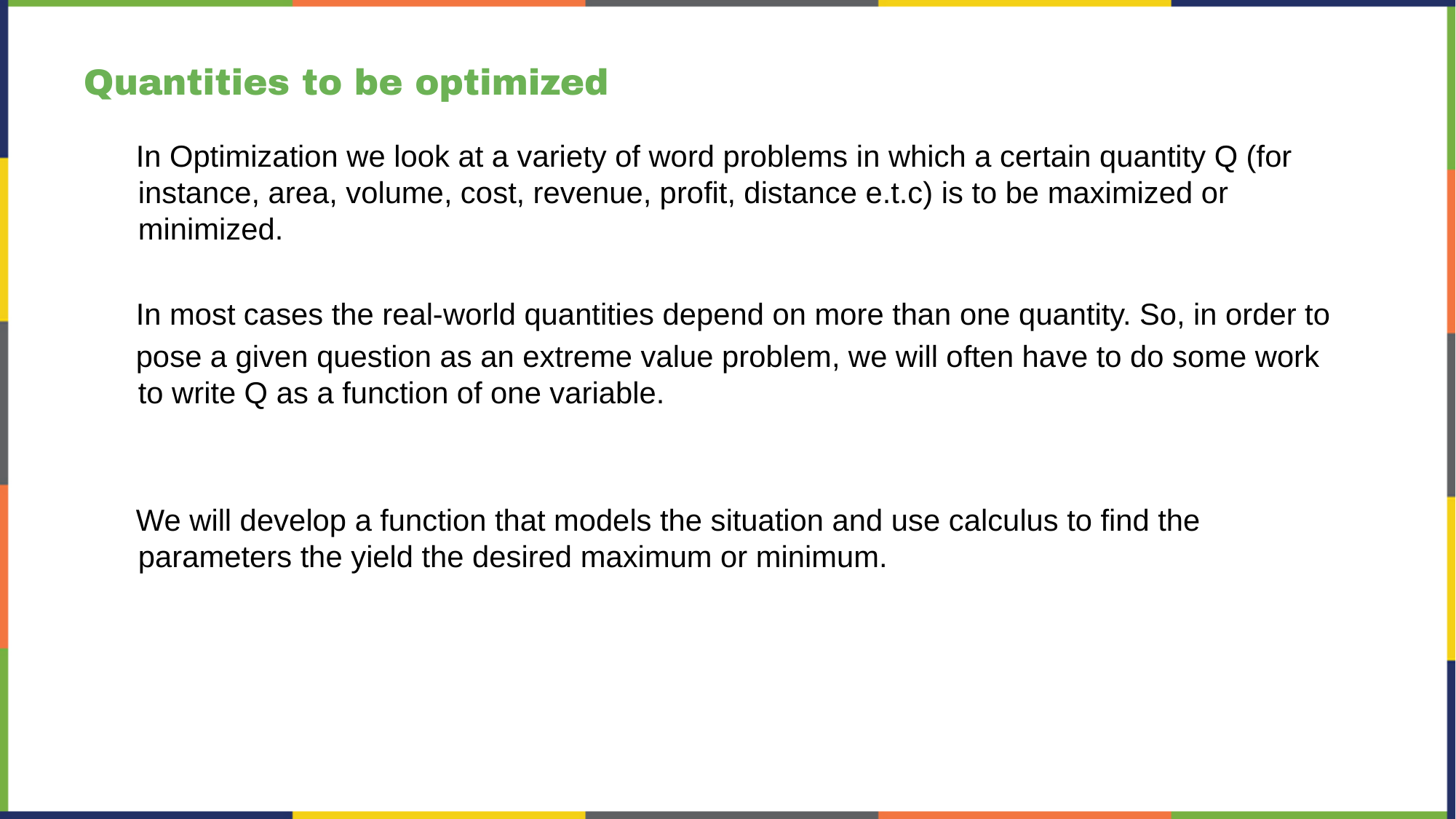

# Quantities to be optimized
   In Optimization we look at a variety of word problems in which a certain quantity Q (for instance, area, volume, cost, revenue, profit, distance e.t.c) is to be maximized or minimized.

   In most cases the real-world quantities depend on more than one quantity. So, in order to
   pose a given question as an extreme value problem, we will often have to do some work to write Q as a function of one variable.

   We will develop a function that models the situation and use calculus to find the parameters the yield the desired maximum or minimum.